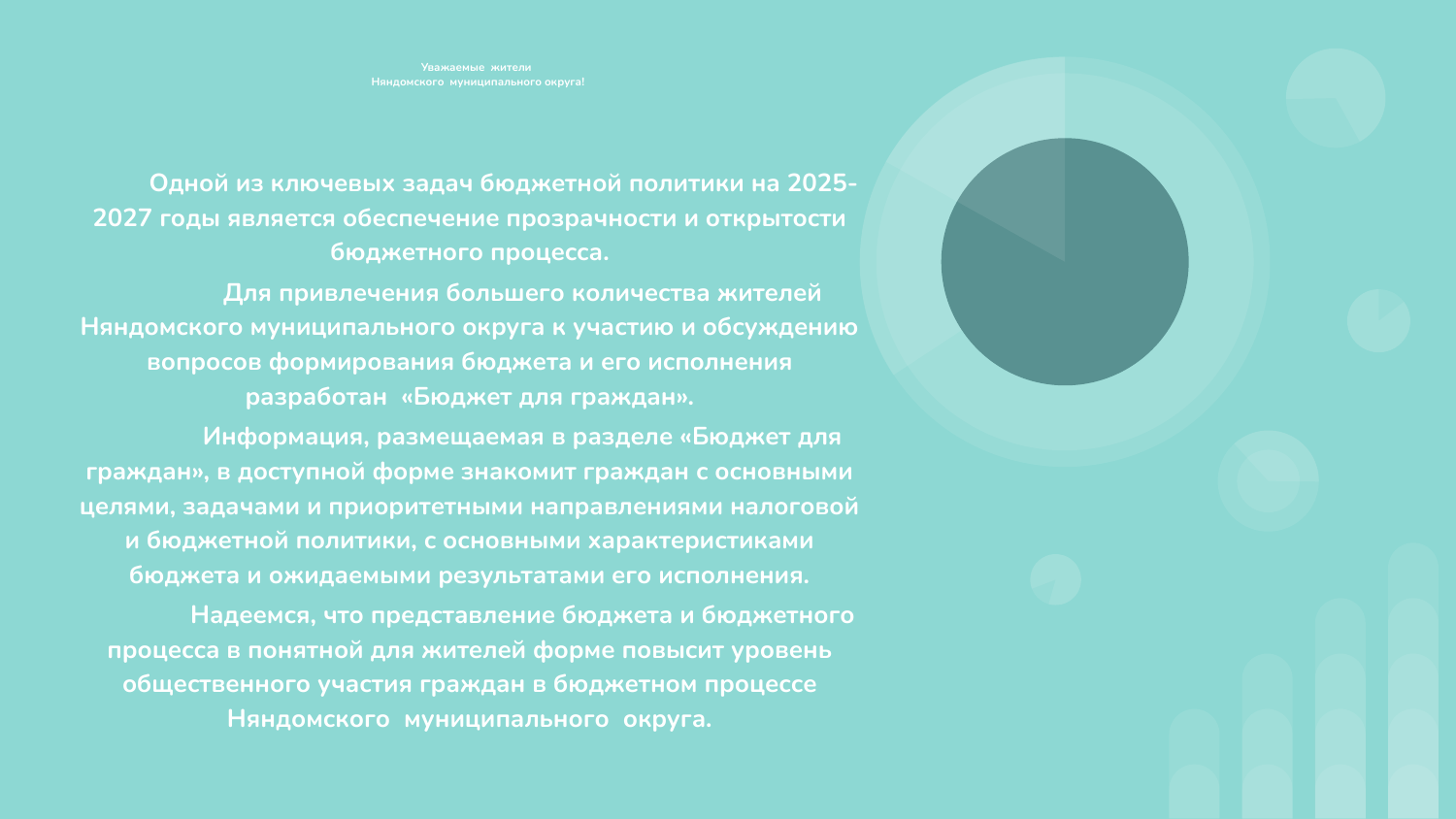

# Уважаемые  жители
Няндомского  муниципального округа!

Одной из ключевых задач бюджетной политики на 2025-2027 годы является обеспечение прозрачности и открытости бюджетного процесса.
 	Для привлечения большего количества жителей Няндомского муниципального округа к участию и обсуждению вопросов формирования бюджета и его исполнения разработан  «Бюджет для граждан».
 	Информация, размещаемая в разделе «Бюджет для граждан», в доступной форме знакомит граждан с основными целями, задачами и приоритетными направлениями налоговой и бюджетной политики, с основными характеристиками бюджета и ожидаемыми результатами его исполнения.
  	Надеемся, что представление бюджета и бюджетного процесса в понятной для жителей форме повысит уровень общественного участия граждан в бюджетном процессе Няндомского  муниципального  округа.